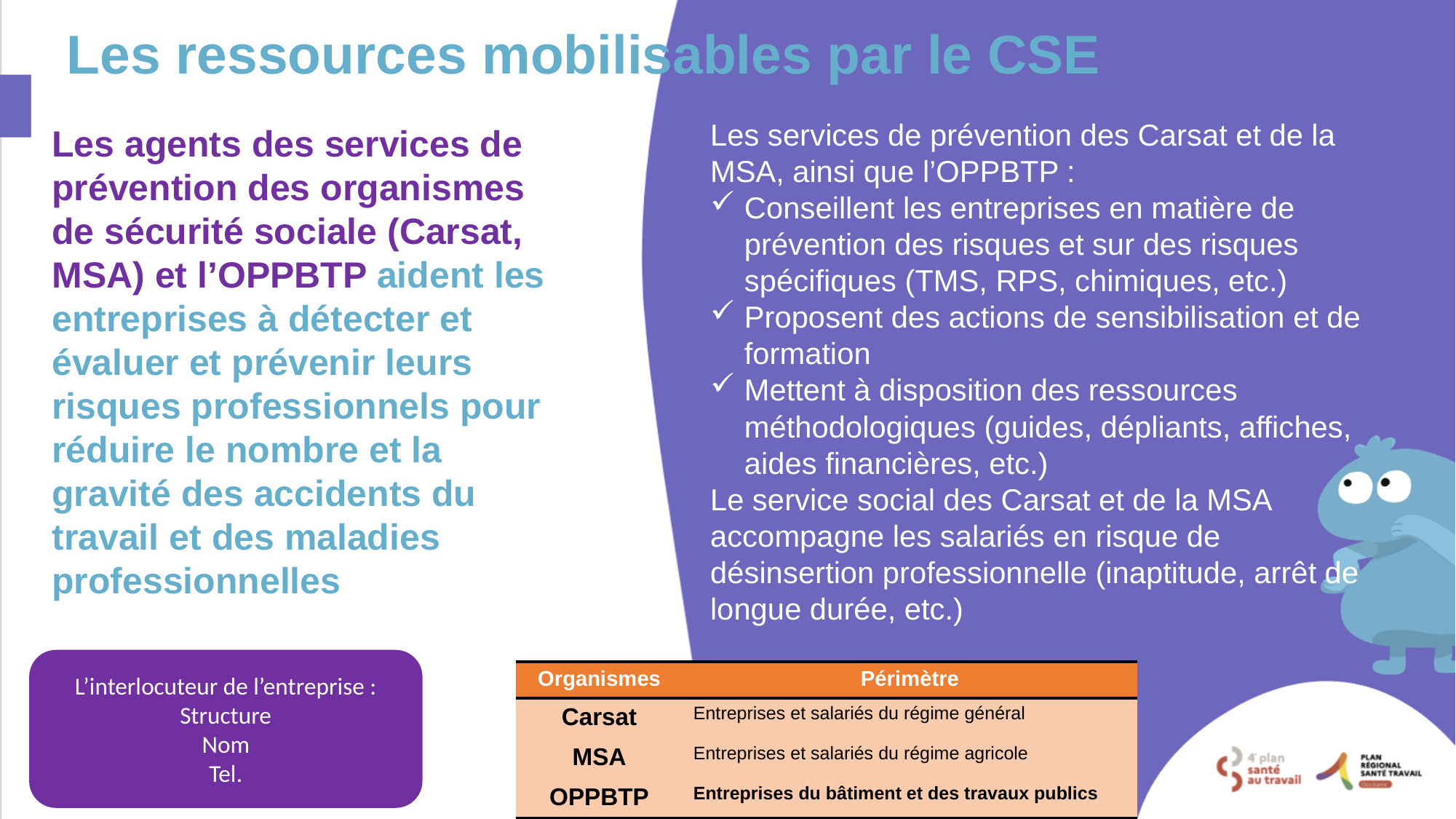

Les ressources mobilisables par le CSE
Les services de prévention des Carsat et de la MSA, ainsi que l’OPPBTP :
Conseillent les entreprises en matière de prévention des risques et sur des risques spécifiques (TMS, RPS, chimiques, etc.)
Proposent des actions de sensibilisation et de formation
Mettent à disposition des ressources méthodologiques (guides, dépliants, affiches, aides financières, etc.)
Le service social des Carsat et de la MSA accompagne les salariés en risque de désinsertion professionnelle (inaptitude, arrêt de longue durée, etc.)
Les agents des services de prévention des organismes de sécurité sociale (Carsat, MSA) et l’OPPBTP aident les entreprises à détecter et évaluer et prévenir leurs risques professionnels pour réduire le nombre et la gravité des accidents du travail et des maladies professionnelles
L’interlocuteur de l’entreprise :
Structure
Nom
Tel.
| Organismes | Périmètre |
| --- | --- |
| Carsat | Entreprises et salariés du régime général |
| MSA | Entreprises et salariés du régime agricole |
| OPPBTP | Entreprises du bâtiment et des travaux publics |